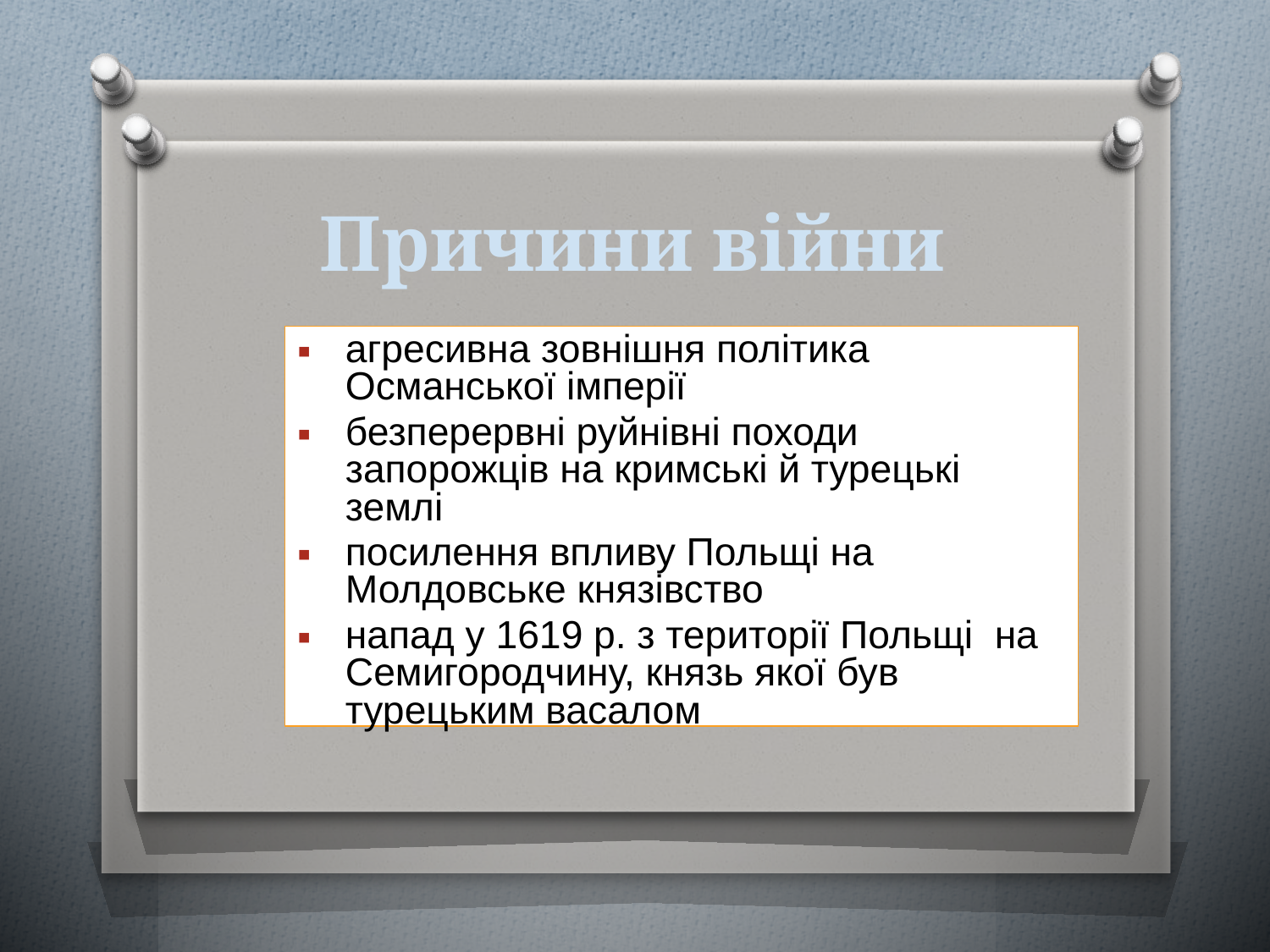

# Причини війни
агресивна зовнiшня полiтика Османської імперії
безперервні руйнiвнi походи запорожців на кримські й турецькі землі
посилення впливу Польщі на Молдовське князівство
напад у 1619 р. з території Польщi  на Семигородчину, князь якої був турецьким васалом